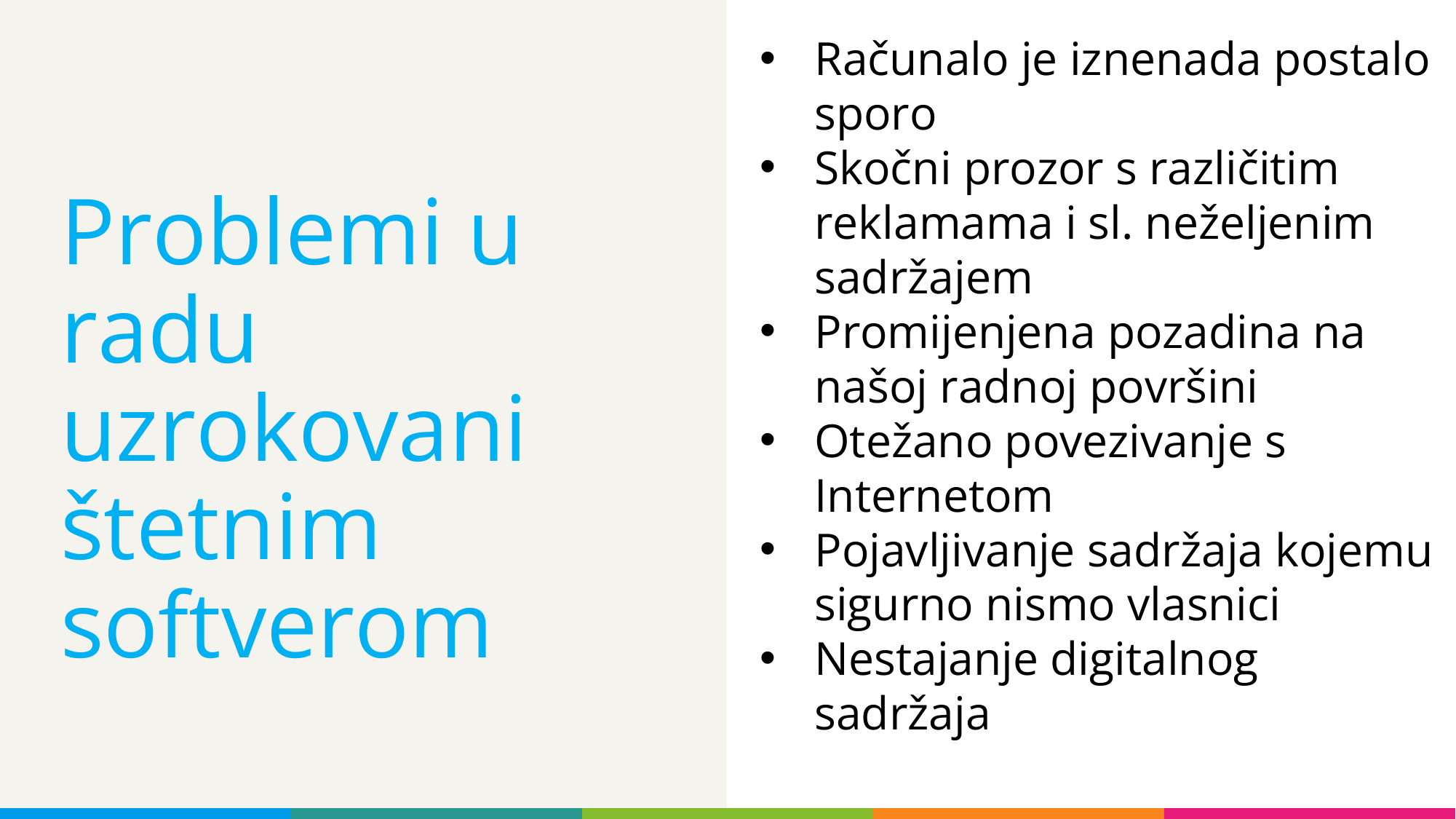

Računalo je iznenada postalo sporo
Skočni prozor s različitim reklamama i sl. neželjenim sadržajem
Promijenjena pozadina na našoj radnoj površini
Otežano povezivanje s Internetom
Pojavljivanje sadržaja kojemu sigurno nismo vlasnici
Nestajanje digitalnog sadržaja
# Problemi u radu uzrokovani štetnim softverom